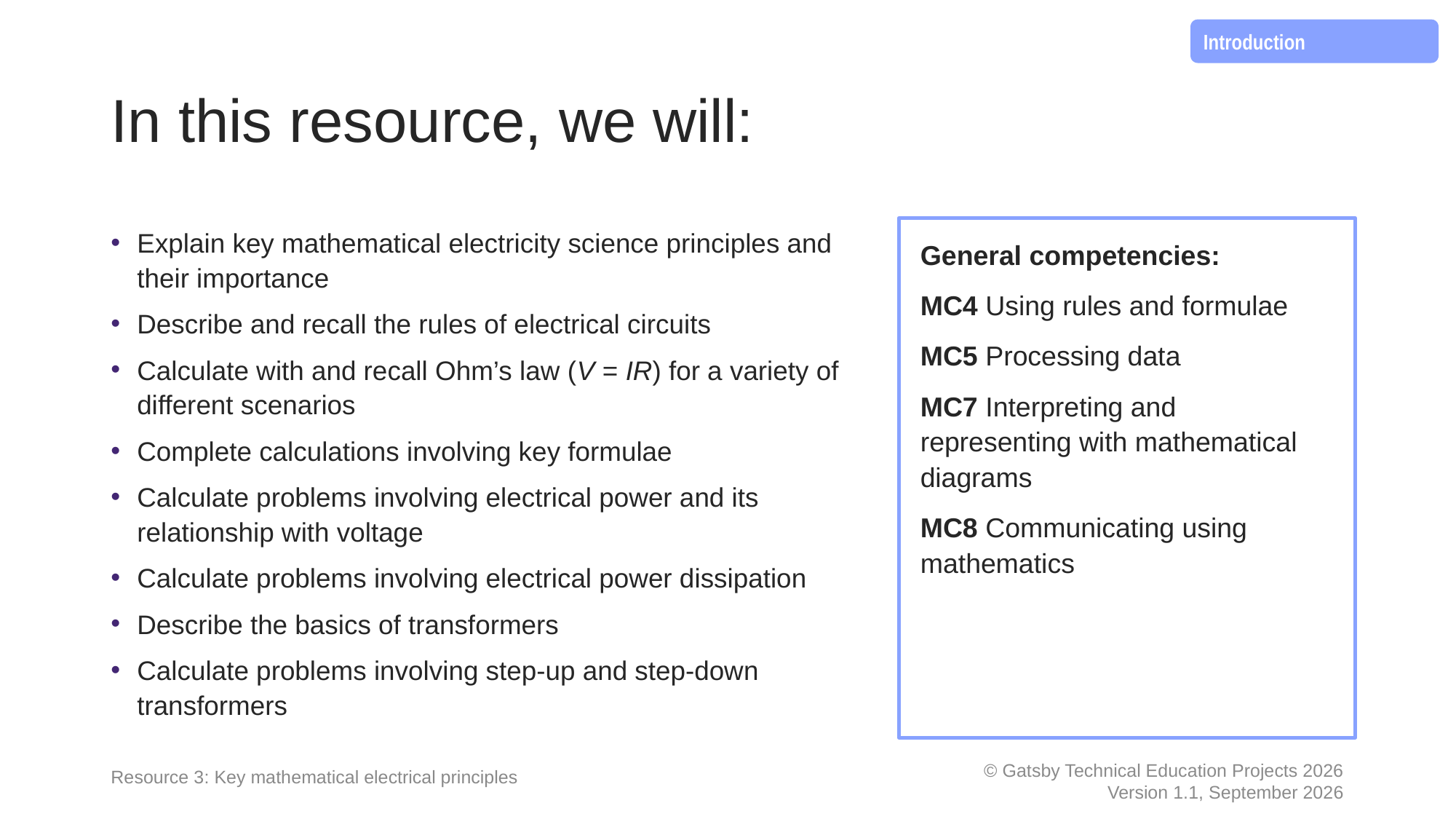

Introduction
# In this resource, we will:
Explain key mathematical electricity science principles and their importance
Describe and recall the rules of electrical circuits
Calculate with and recall Ohm’s law (V = IR) for a variety of different scenarios
Complete calculations involving key formulae
Calculate problems involving electrical power and its relationship with voltage
Calculate problems involving electrical power dissipation
Describe the basics of transformers
Calculate problems involving step-up and step-down transformers
General competencies:
MC4 Using rules and formulae
MC5 Processing data
MC7 Interpreting and representing with mathematical diagrams
MC8 Communicating using mathematics
Resource 3: Key mathematical electrical principles